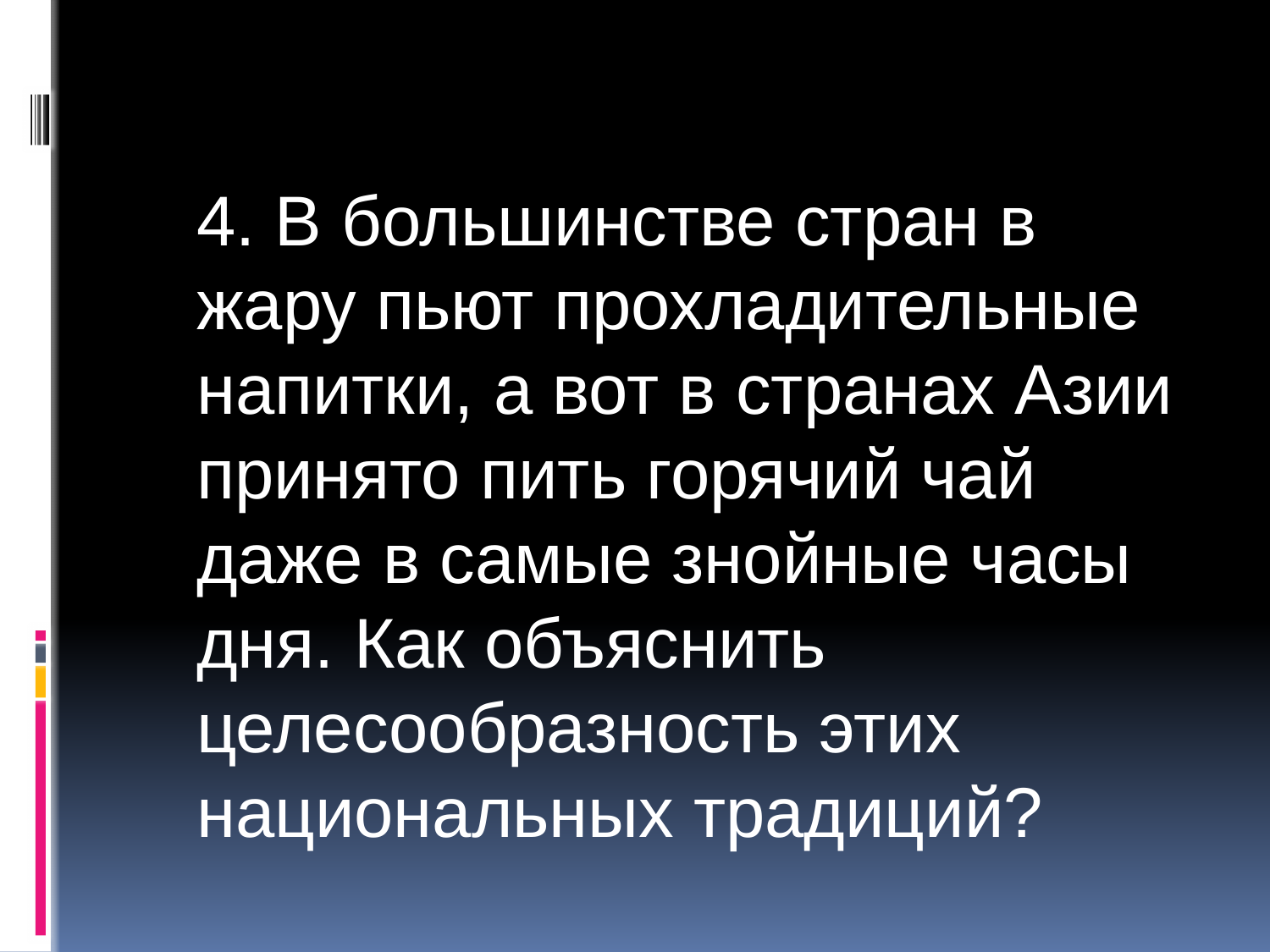

#
	4. В большинстве стран в жару пьют прохладительные напитки, а вот в странах Азии принято пить горячий чай даже в самые знойные часы дня. Как объяснить целесообразность этих национальных традиций?